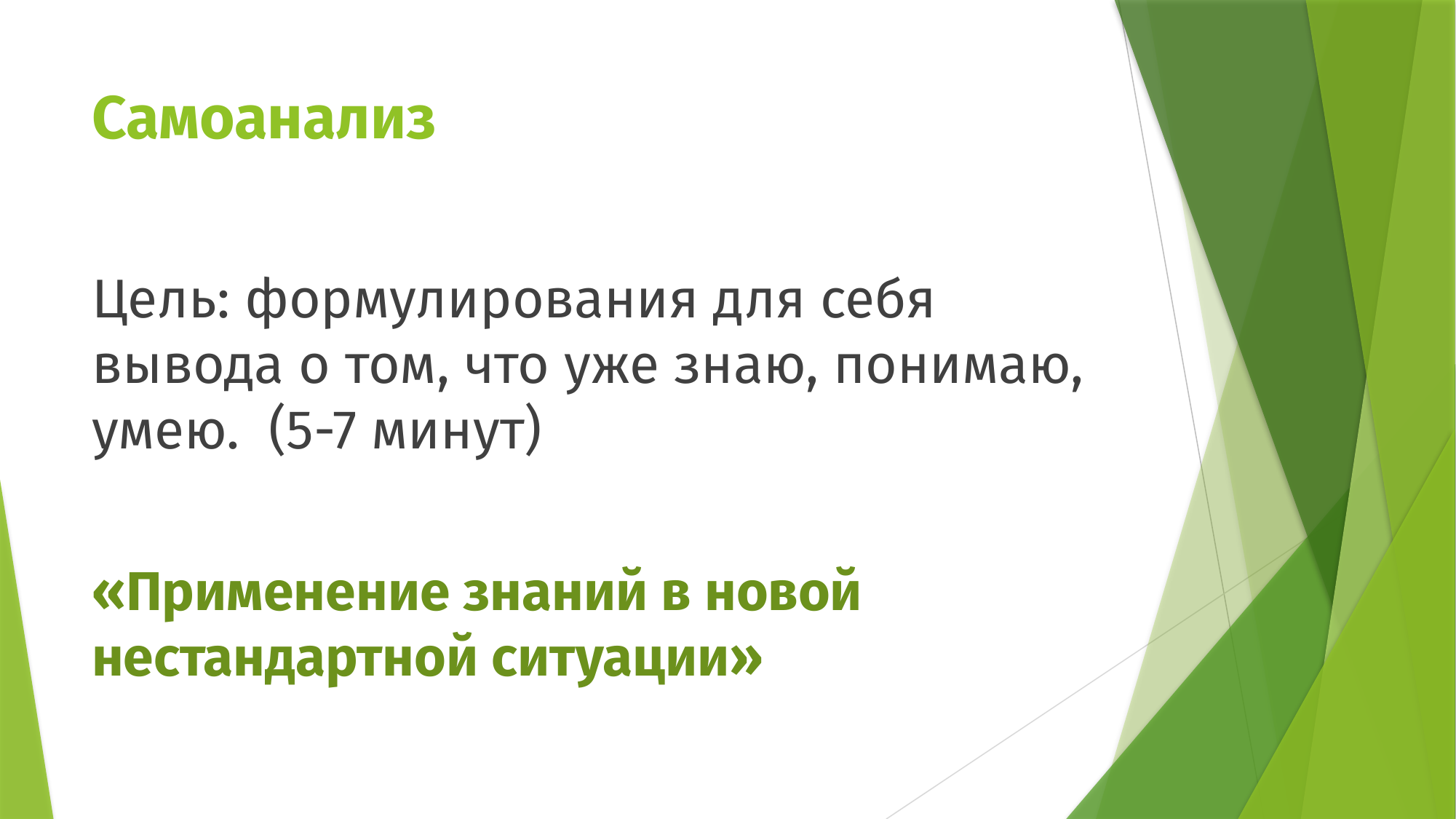

# Самоанализ
Цель: формулирования для себя вывода о том, что уже знаю, понимаю, умею.  (5-7 минут)

«Применение знаний в новой нестандартной ситуации»